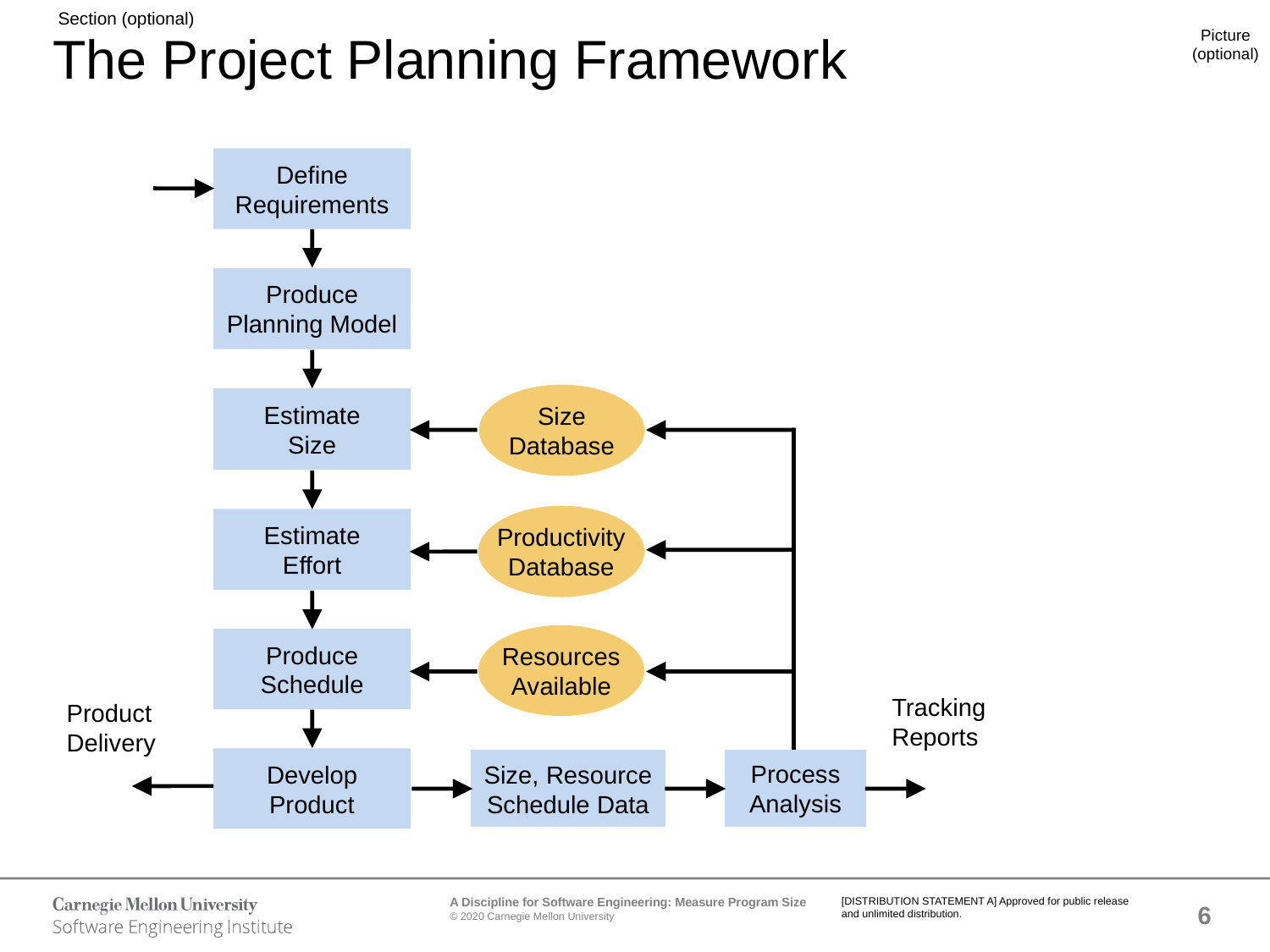

# The Project Planning Framework
Define
Requirements

Produce
Planning Model

Size
Database
Estimate
Size

Productivity
Database
Estimate
Effort

Resources
Available
Produce
Schedule

Tracking
Reports
Product
Delivery

Develop
Product
Size, Resource
Schedule Data
Process
Analysis